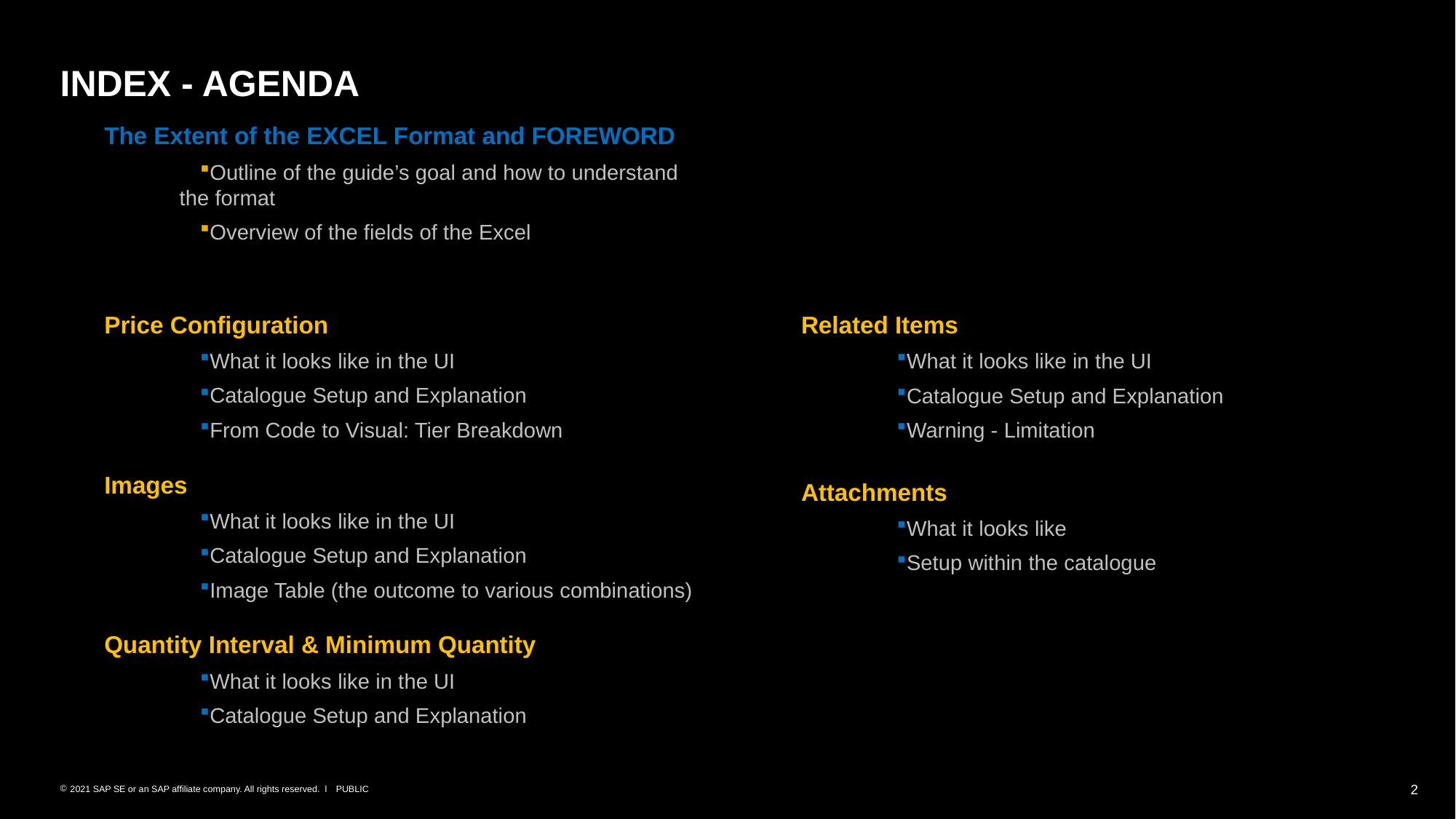

# INDEX - AGENDA

The Extent of the EXCEL Format and FOREWORD
Outline of the guide’s goal and how to understand the format
Overview of the fields of the Excel
Price Configuration
What it looks like in the UI
Catalogue Setup and Explanation
From Code to Visual: Tier Breakdown
Images
What it looks like in the UI
Catalogue Setup and Explanation
Image Table (the outcome to various combinations)
Quantity Interval & Minimum Quantity
What it looks like in the UI
Catalogue Setup and Explanation
Related Items
What it looks like in the UI
Catalogue Setup and Explanation
Warning - Limitation

Attachments
What it looks like
Setup within the catalogue